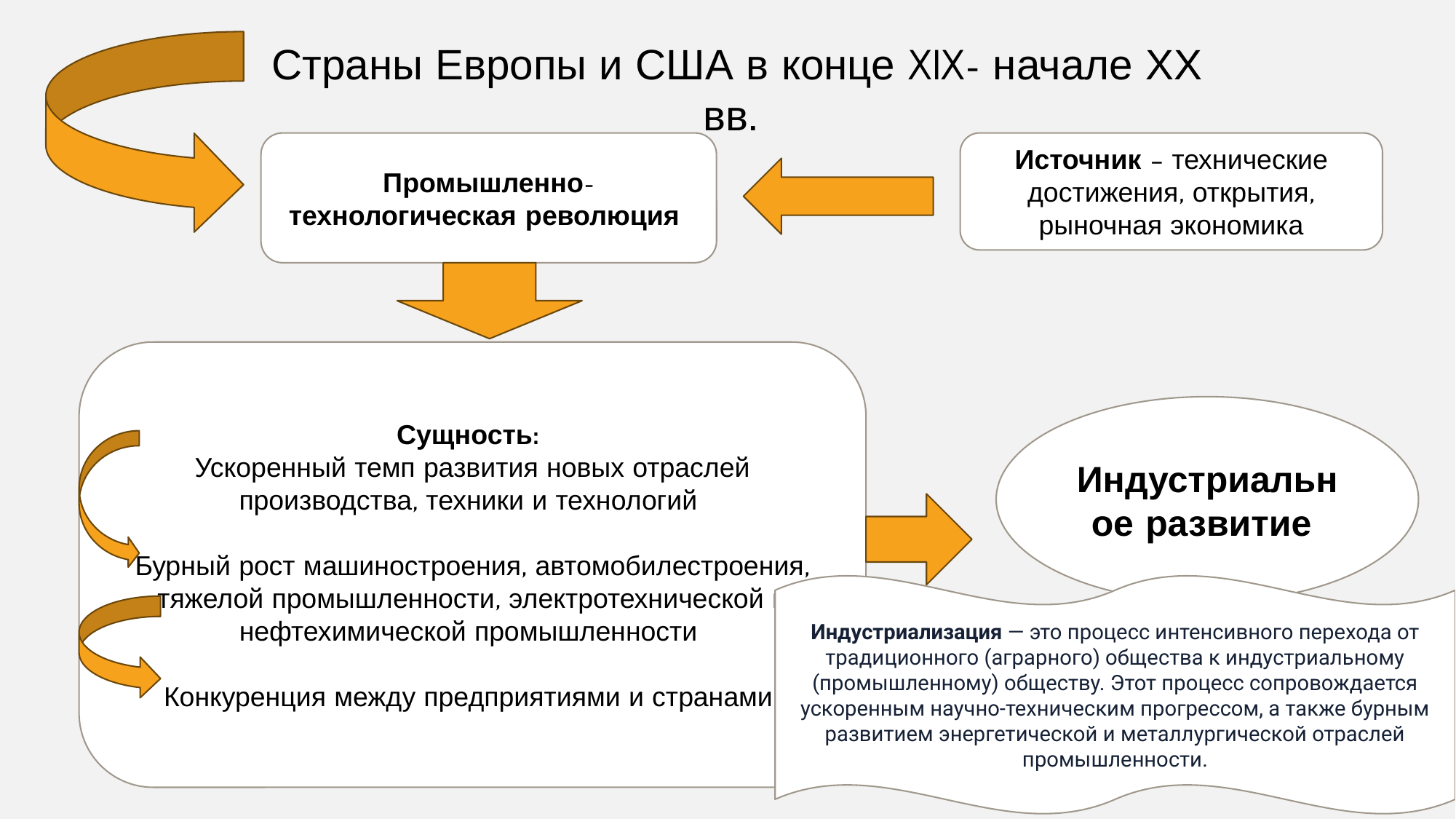

Страны Европы и США в конце XIX- начале ХХ вв.
Промышленно-технологическая революция
Источник – технические достижения, открытия, рыночная экономика

Сущность:
Ускоренный темп развития новых отраслей производства, техники и технологий

Бурный рост машиностроения, автомобилестроения, тяжелой промышленности, электротехнической и нефтехимической промышленности

Конкуренция между предприятиями и странами
Индустриальное развитие

Индустриализация — это процесс интенсивного перехода от традиционного (аграрного) общества к индустриальному (промышленному) обществу. Этот процесс сопровождается ускоренным научно-техническим прогрессом, а также бурным развитием энергетической и металлургической отраслей промышленности.